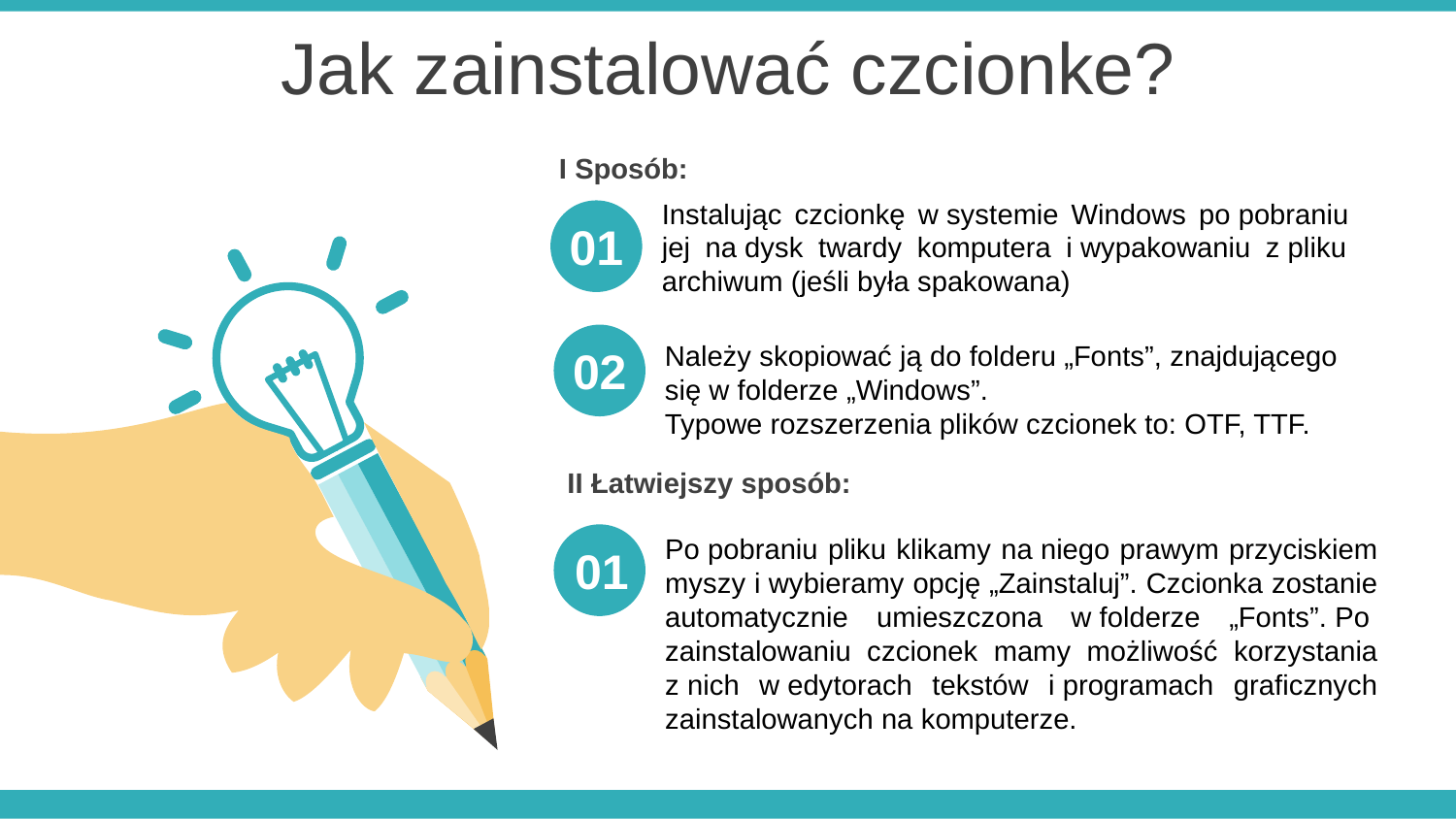

Jak zainstalować czcionke?
I Sposób:
Instalując czcionkę w systemie Windows po pobraniu
jej na dysk twardy komputera i wypakowaniu z pliku
archiwum (jeśli była spakowana)

01

Należy skopiować ją do folderu „Fonts”, znajdującego
się w folderze „Windows”.
Typowe rozszerzenia plików czcionek to: OTF, TTF.
02

II Łatwiejszy sposób:

Po pobraniu pliku klikamy na niego prawym przyciskiem myszy i wybieramy opcję „Zainstaluj”. Czcionka zostanie automatycznie umieszczona w folderze „Fonts”. Po 
zainstalowaniu czcionek mamy możliwość korzystania z nich w edytorach tekstów i programach graficznych zainstalowanych na komputerze.
01